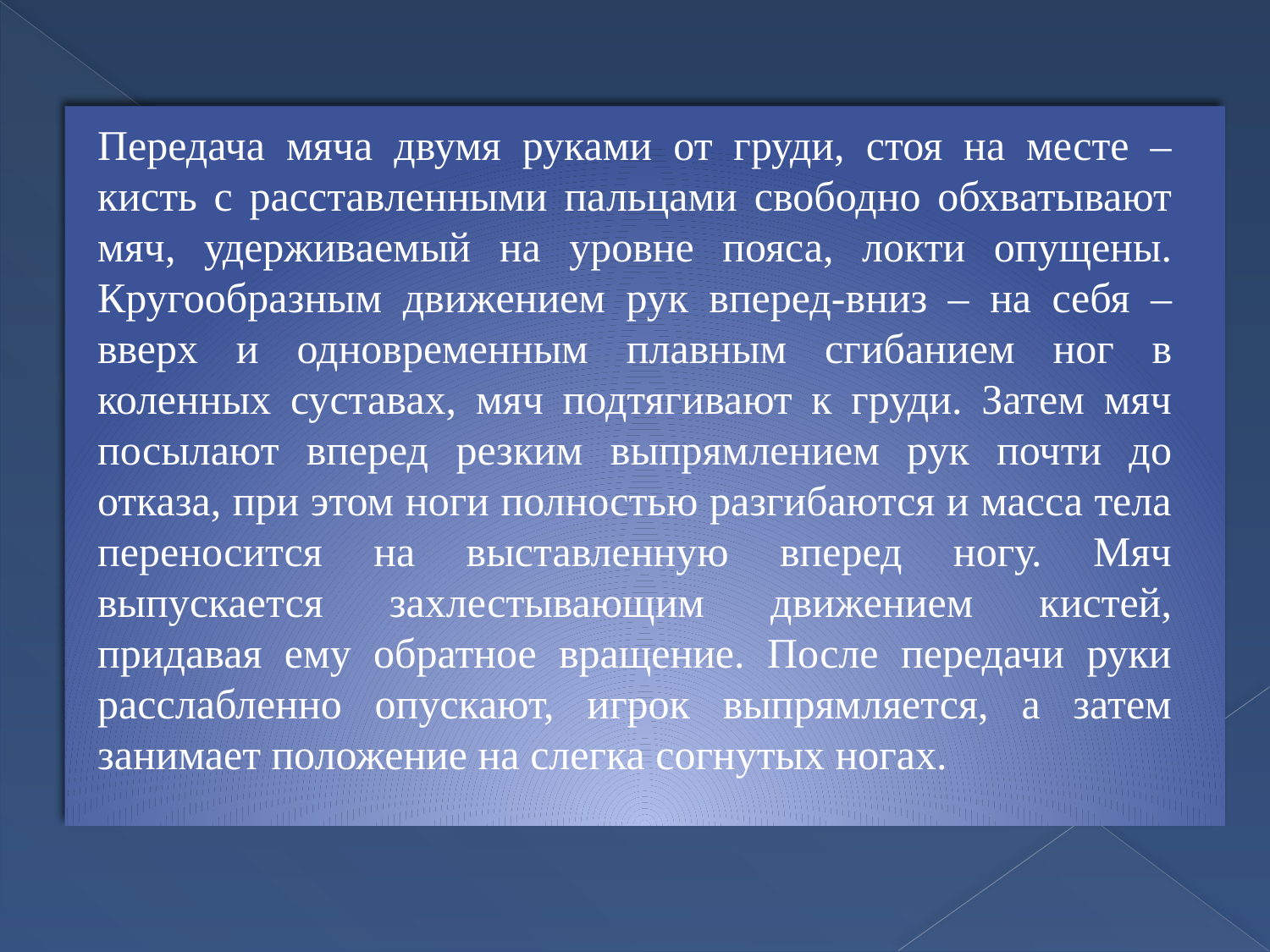

Передача мяча двумя руками от груди, стоя на месте – кисть с расставленными пальцами свободно обхватывают мяч, удерживаемый на уровне пояса, локти опущены. Кругообразным движением рук вперед-вниз – на себя – вверх и одновременным плавным сгибанием ног в коленных суставах, мяч подтягивают к груди. Затем мяч посылают вперед резким выпрямлением рук почти до отказа, при этом ноги полностью разгибаются и масса тела переносится на выставленную вперед ногу. Мяч выпускается захлестывающим движением кистей, придавая ему обратное вращение. После передачи руки расслабленно опускают, игрок выпрямляется, а затем занимает положение на слегка согнутых ногах.